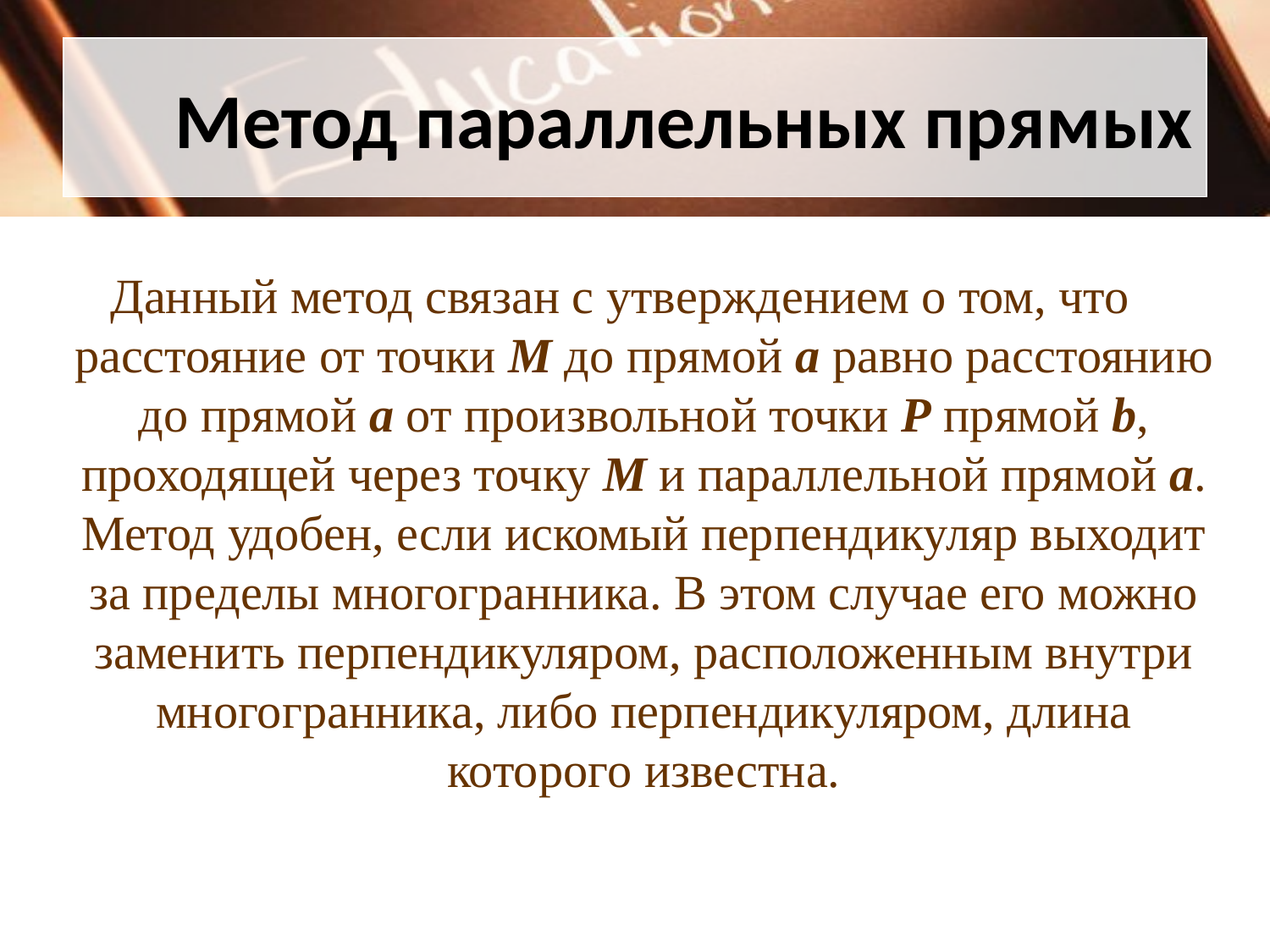

# Метод параллельных прямых
Данный метод связан с утверждением о том, что расстояние от точки M до прямой a равно расстоянию до прямой a от произвольной точки P прямой b, проходящей через точку M и параллельной прямой a. Метод удобен, если искомый перпендикуляр выходит за пределы многогранника. В этом случае его можно заменить перпендикуляром, расположенным внутри многогранника, либо перпендикуляром, длина которого известна.